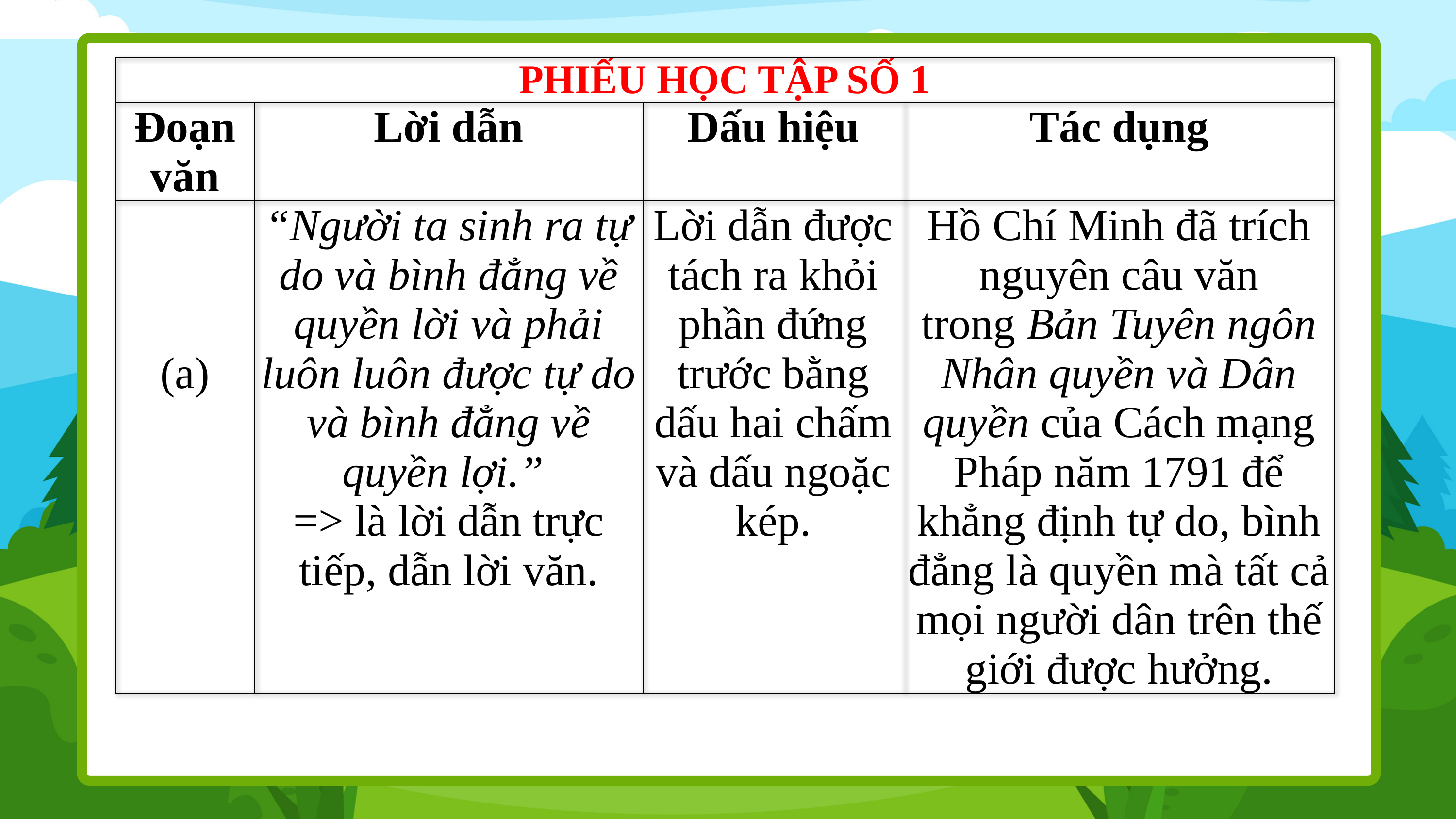

| PHIẾU HỌC TẬP SỐ 1 |  |  |  |
| --- | --- | --- | --- |
| Đoạn văn | Lời dẫn | Dấu hiệu | Tác dụng |
| (a) | “Người ta sinh ra tự do và bình đẳng về quyền lời và phải luôn luôn được tự do và bình đẳng về quyền lợi.”  => là lời dẫn trực tiếp, dẫn lời văn. | Lời dẫn được tách ra khỏi phần đứng trước bằng dấu hai chấm và dấu ngoặc kép. | Hồ Chí Minh đã trích nguyên câu văn trong Bản Tuyên ngôn Nhân quyền và Dân quyền của Cách mạng Pháp năm 1791 để khẳng định tự do, bình đẳng là quyền mà tất cả mọi người dân trên thế giới được hưởng. |